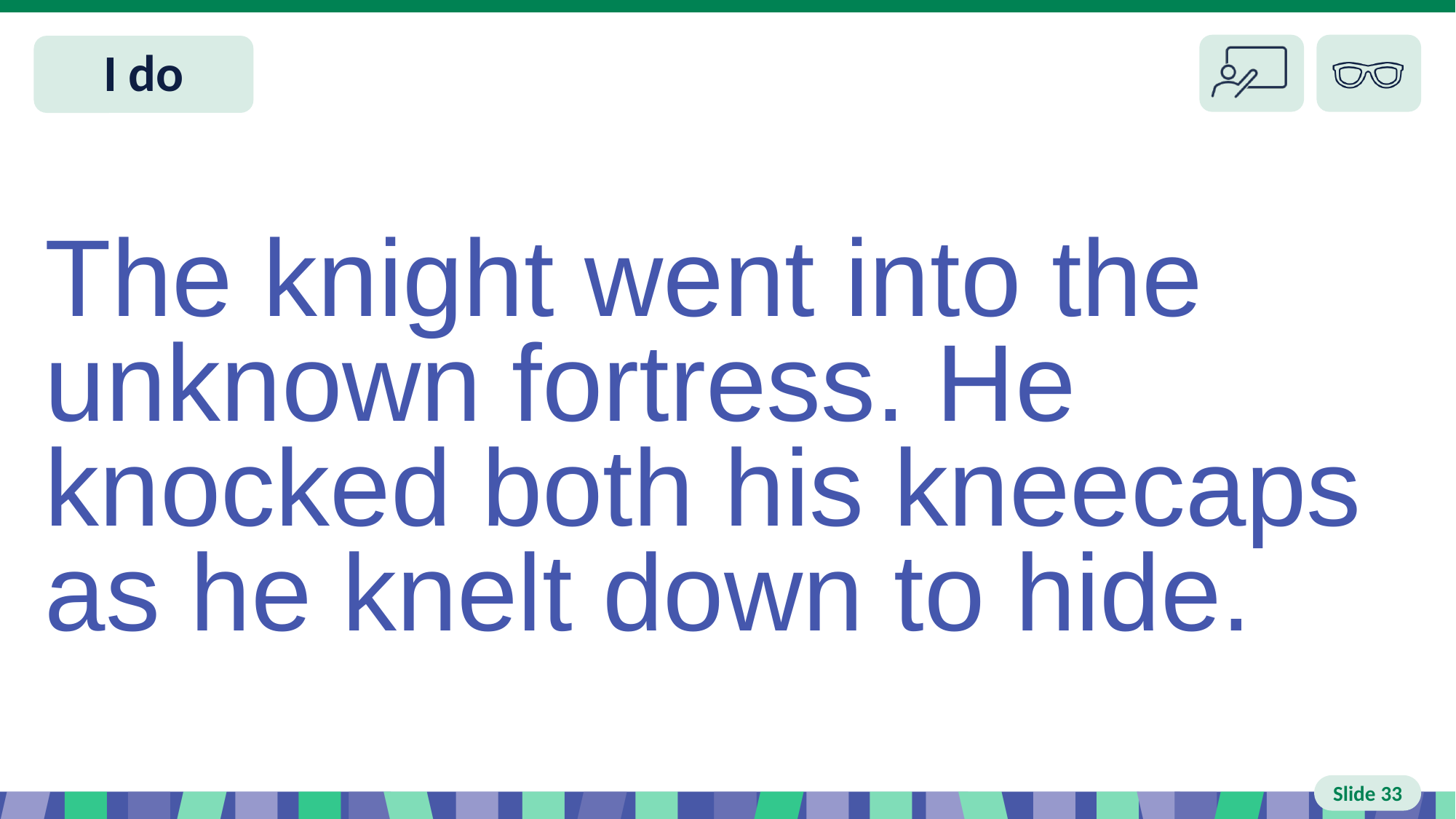

# Slide 33 I do
The knight went into the unknown fortress. He knocked both his kneecaps as he knelt down to hide.